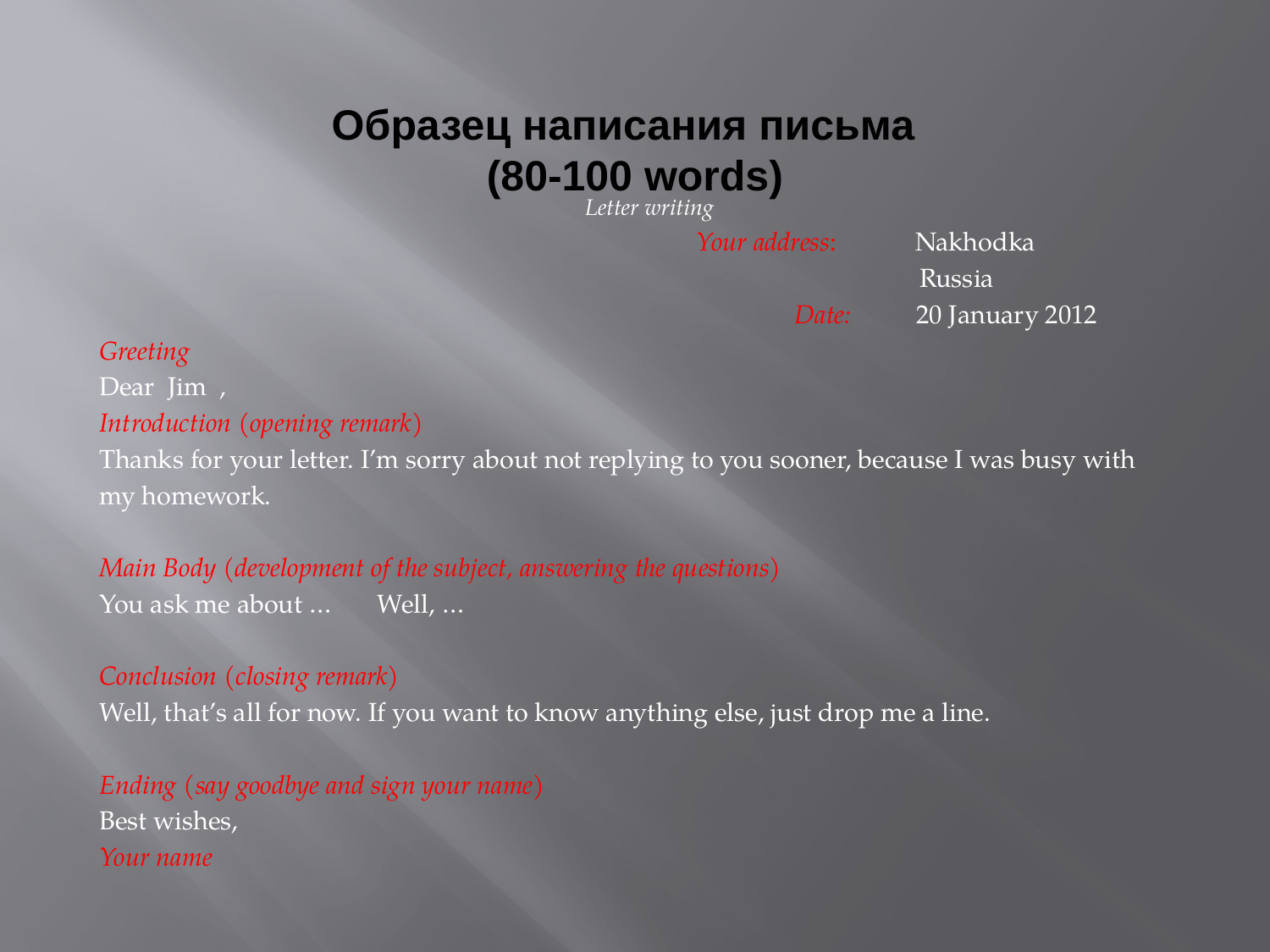

# Образец написания письма (80-100 words)

Letter writing
                                                                                           Your address:            Nakhodka
                                                                                                                             Russia
                                                                                                          Date:          20 January 2012
Greeting
Dear  Jim  ,
Introduction (opening remark)
Thanks for your letter. I’m sorry about not replying to you sooner, because I was busy with
my homework.

Main Body (development of the subject, answering the questions)
You ask me about …       Well, …

Conclusion (closing remark)
Well, that’s all for now. If you want to know anything else, just drop me a line.

Ending (say goodbye and sign your name)
Best wishes,
Your name